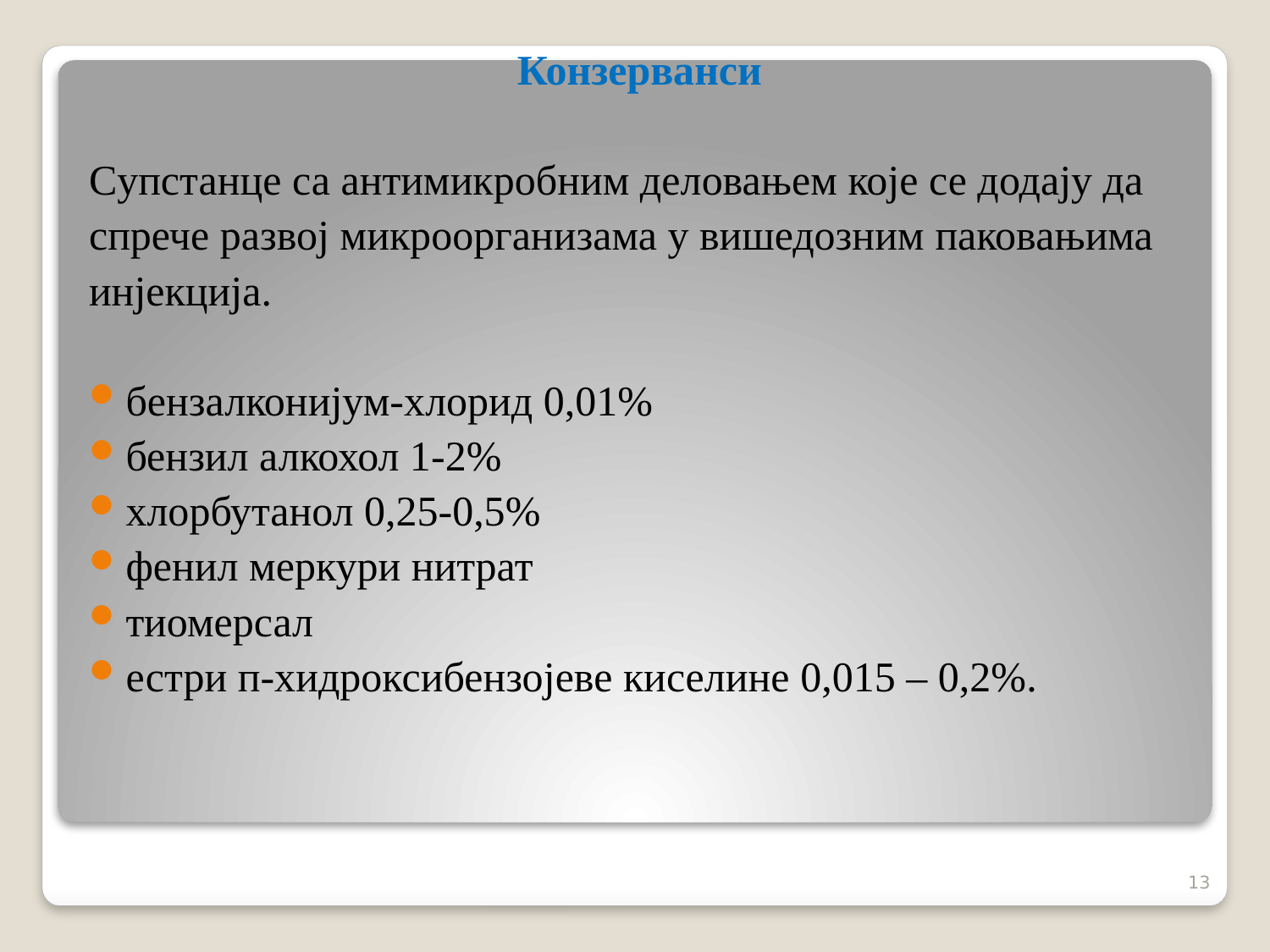

Конзерванси

Супстанце са антимикробним деловањем које се додају да
спрече развој микроорганизама у вишедозним паковањима
инјекција.

бензалконијум-хлорид 0,01%
бензил алкохол 1-2%
хлорбутанол 0,25-0,5%
фенил меркури нитрат
тиомерсал
естри п-хидроксибензојеве киселине 0,015 – 0,2%.

13